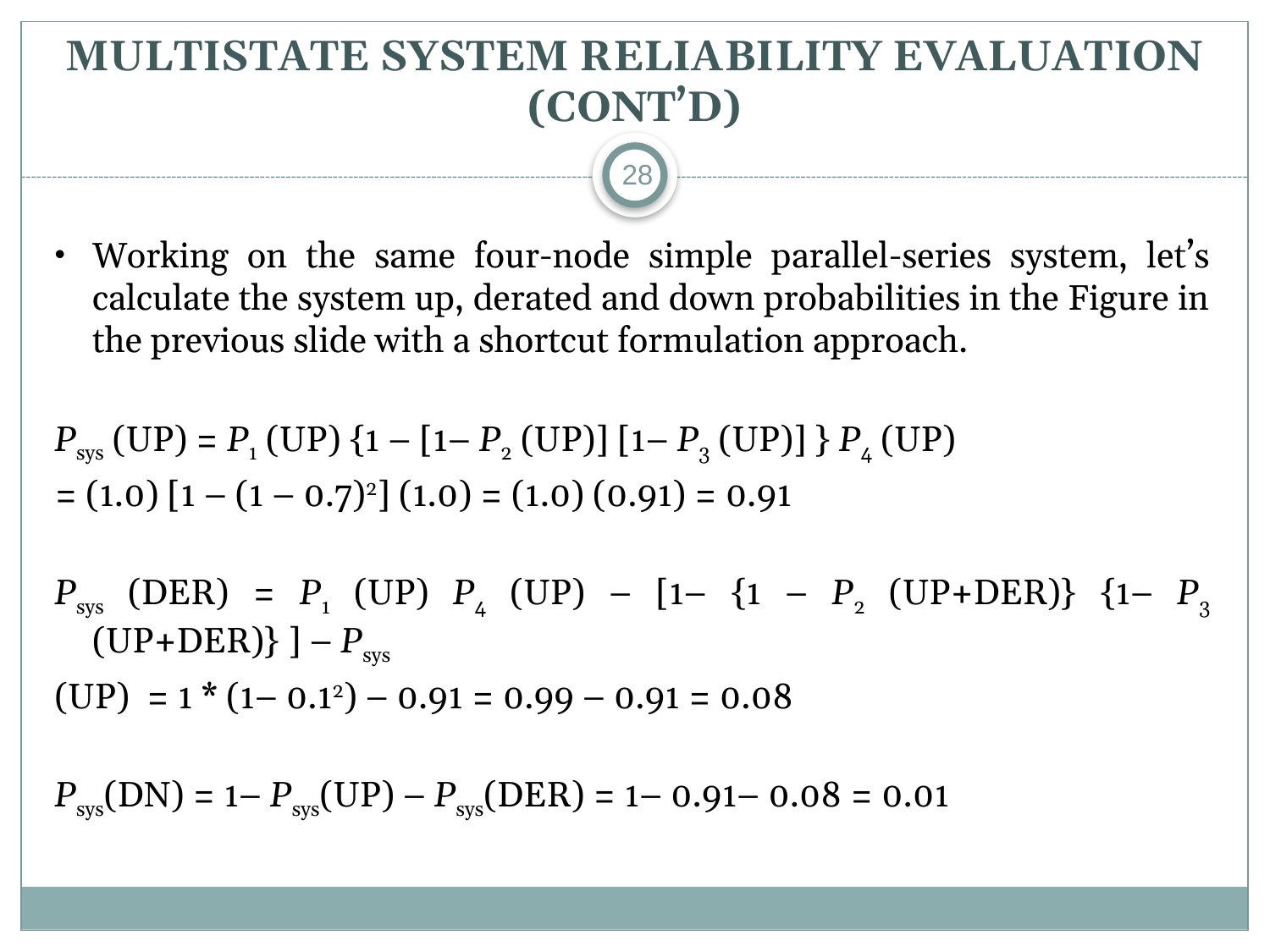

# MULTISTATE SYSTEM RELIABILITY EVALUATION (cont’d)
28
Working on the same four-node simple parallel-series system, let’s calculate the system up, derated and down probabilities in the Figure in the previous slide with a shortcut formulation approach.

Psys (UP) = P1 (UP) {1 – [1– P2 (UP)] [1– P3 (UP)] } P4 (UP)
= (1.0) [1 – (1 – 0.7)2] (1.0) = (1.0) (0.91) = 0.91

Psys (DER) = P1 (UP) P4 (UP) – [1– {1 – P2 (UP+DER)} {1– P3 (UP+DER)} ] – Psys
(UP)  = 1 * (1– 0.12) – 0.91 = 0.99 – 0.91 = 0.08

Psys(DN) = 1– Psys(UP) – Psys(DER) = 1– 0.91– 0.08 = 0.01